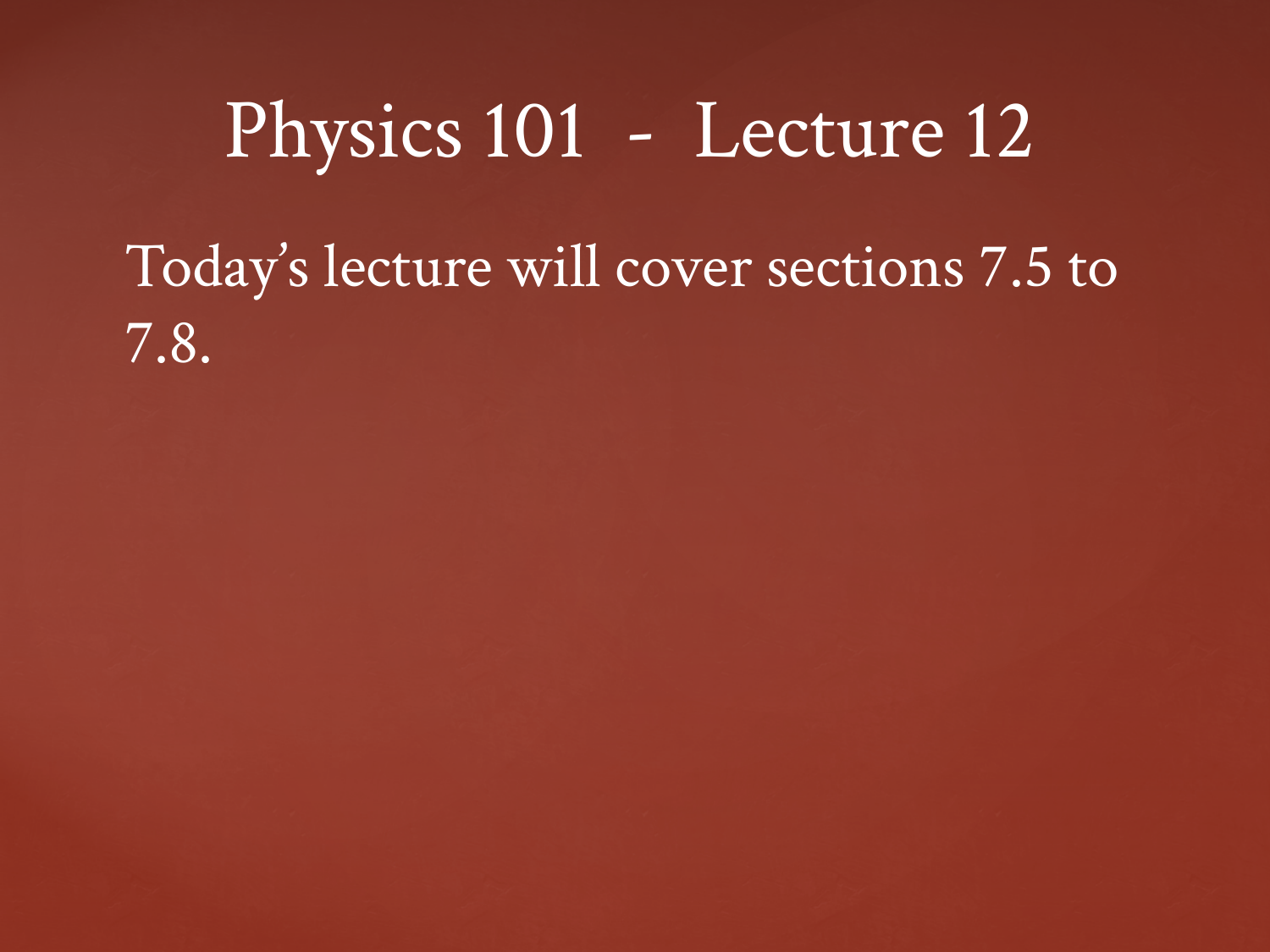

# Physics 101  -  Lecture 12
Today’s lecture will cover sections 7.5 to 7.8.